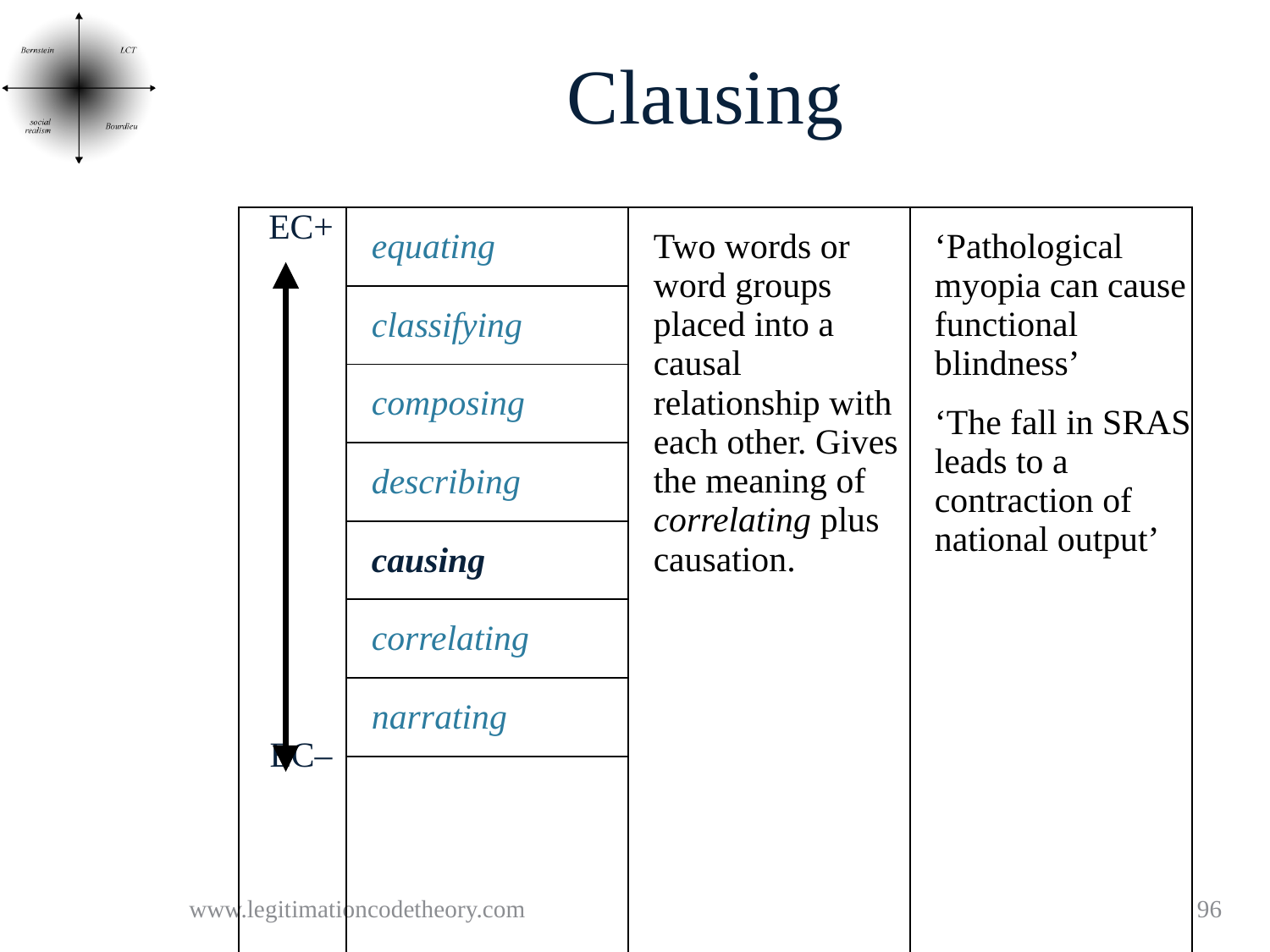

# Clausing

| EC+ EC– | equating | Two words or word groups placed into a causal relationship with each other. Gives the meaning of correlating plus causation. | ‘Pathological myopia can cause functional blindness’ ‘The fall in SRAS leads to a contraction of national output’ |
| --- | --- | --- | --- |
|  | classifying |  |  |
|  | composing |  |  |
|  | describing |  |  |
|  | causing |  |  |
|  | correlating |  |  |
|  | narrating |  |  |
|  | establishing |  |  |
www.legitimationcodetheory.com
96